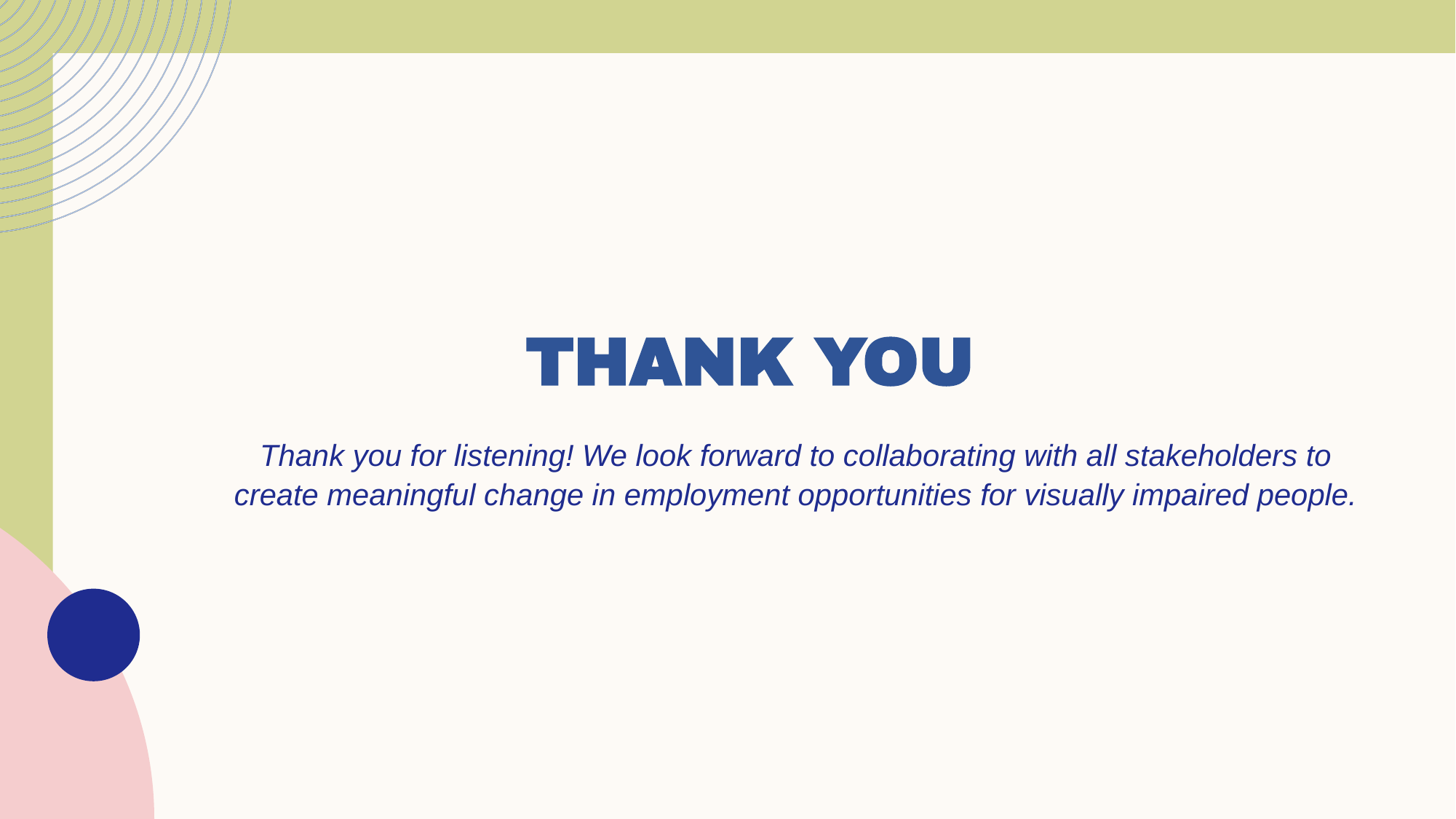

# Thank You
Thank you for listening! We look forward to collaborating with all stakeholders to create meaningful change in employment opportunities for visually impaired people.